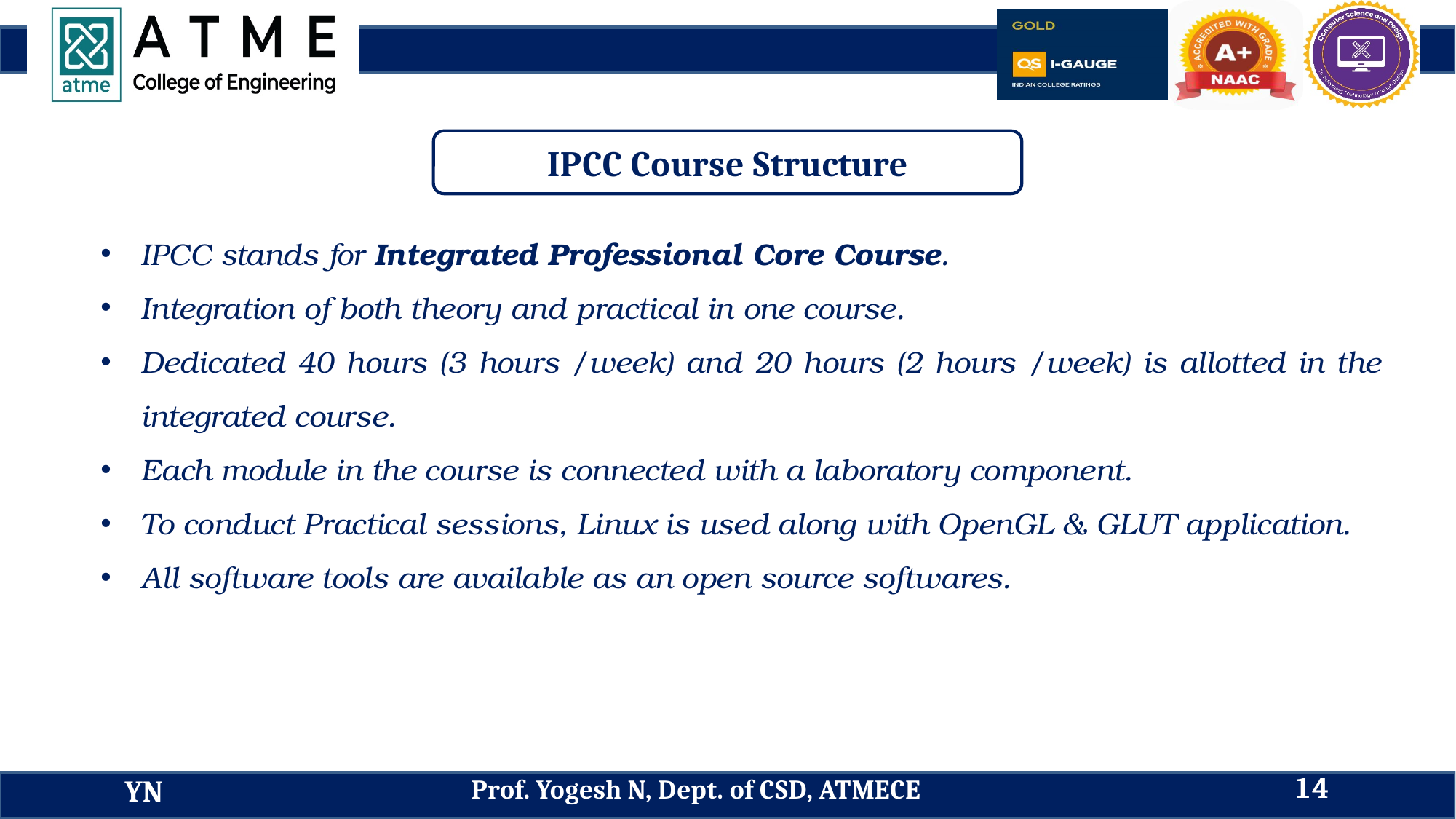

IPCC Course Structure
IPCC stands for Integrated Professional Core Course.
Integration of both theory and practical in one course.
Dedicated 40 hours (3 hours /week) and 20 hours (2 hours /week) is allotted in the integrated course.
Each module in the course is connected with a laboratory component.
To conduct Practical sessions, Linux is used along with OpenGL & GLUT application.
All software tools are available as an open source softwares.

14
Prof. Yogesh N, Dept. of CSD, ATMECE
YN